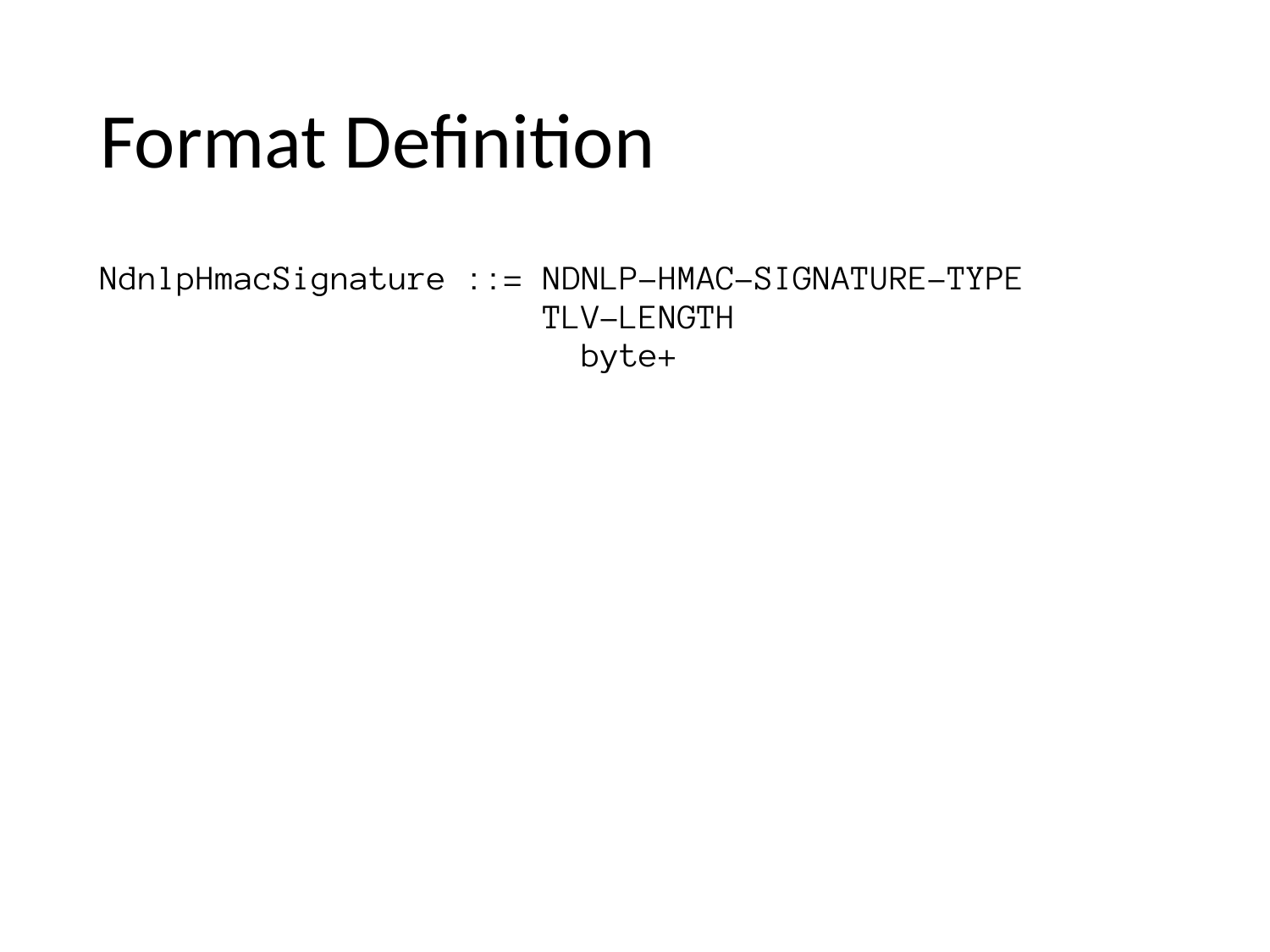

# Format Definition
NdnlpHmacSignature ::= NDNLP-HMAC-SIGNATURE-TYPE
                       TLV-LENGTH
                         byte+